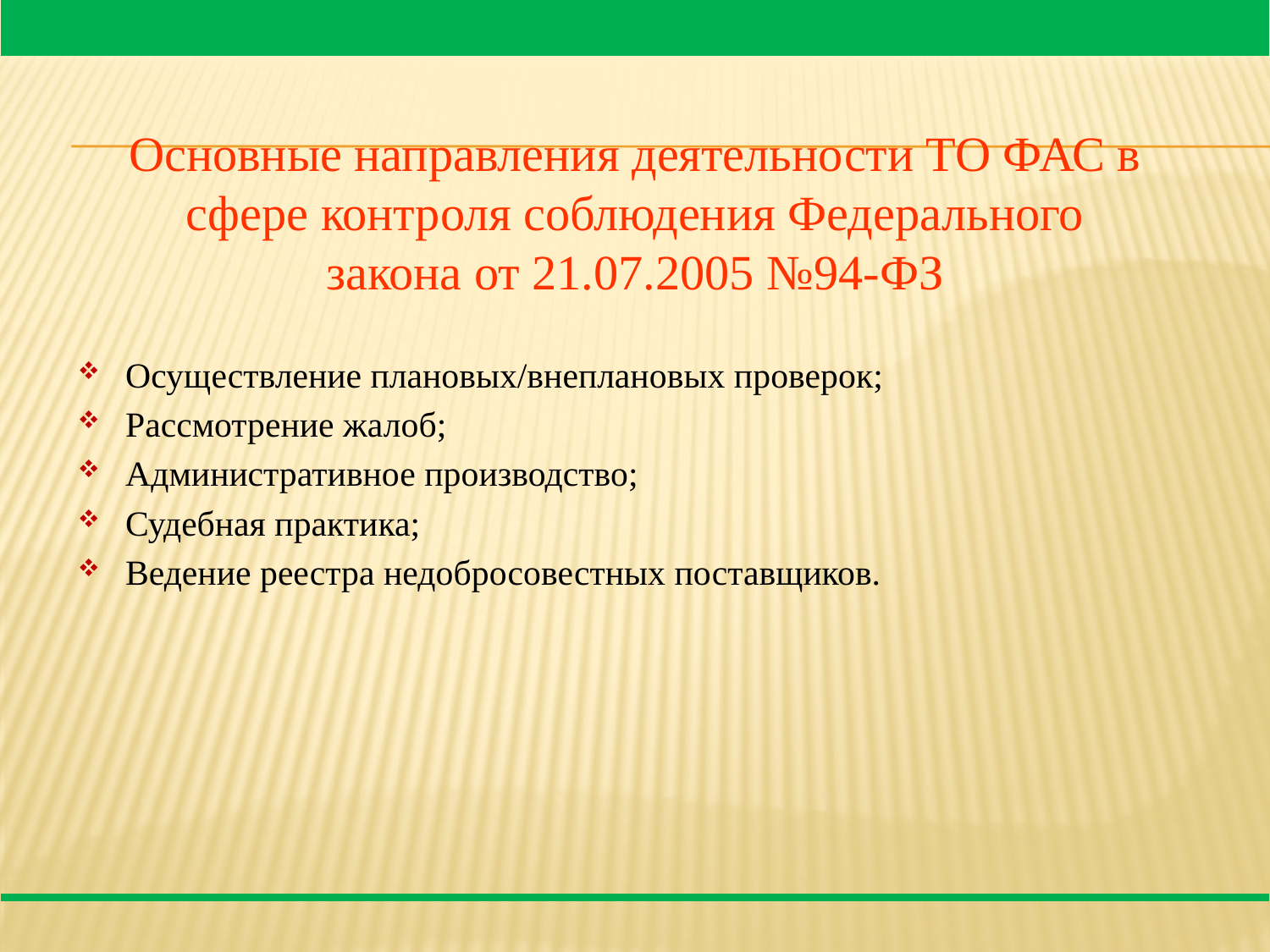

Основные направления деятельности ТО ФАС в сфере контроля соблюдения Федерального закона от 21.07.2005 №94-ФЗ
Осуществление плановых/внеплановых проверок;
Рассмотрение жалоб;
Административное производство;
Судебная практика;
Ведение реестра недобросовестных поставщиков.